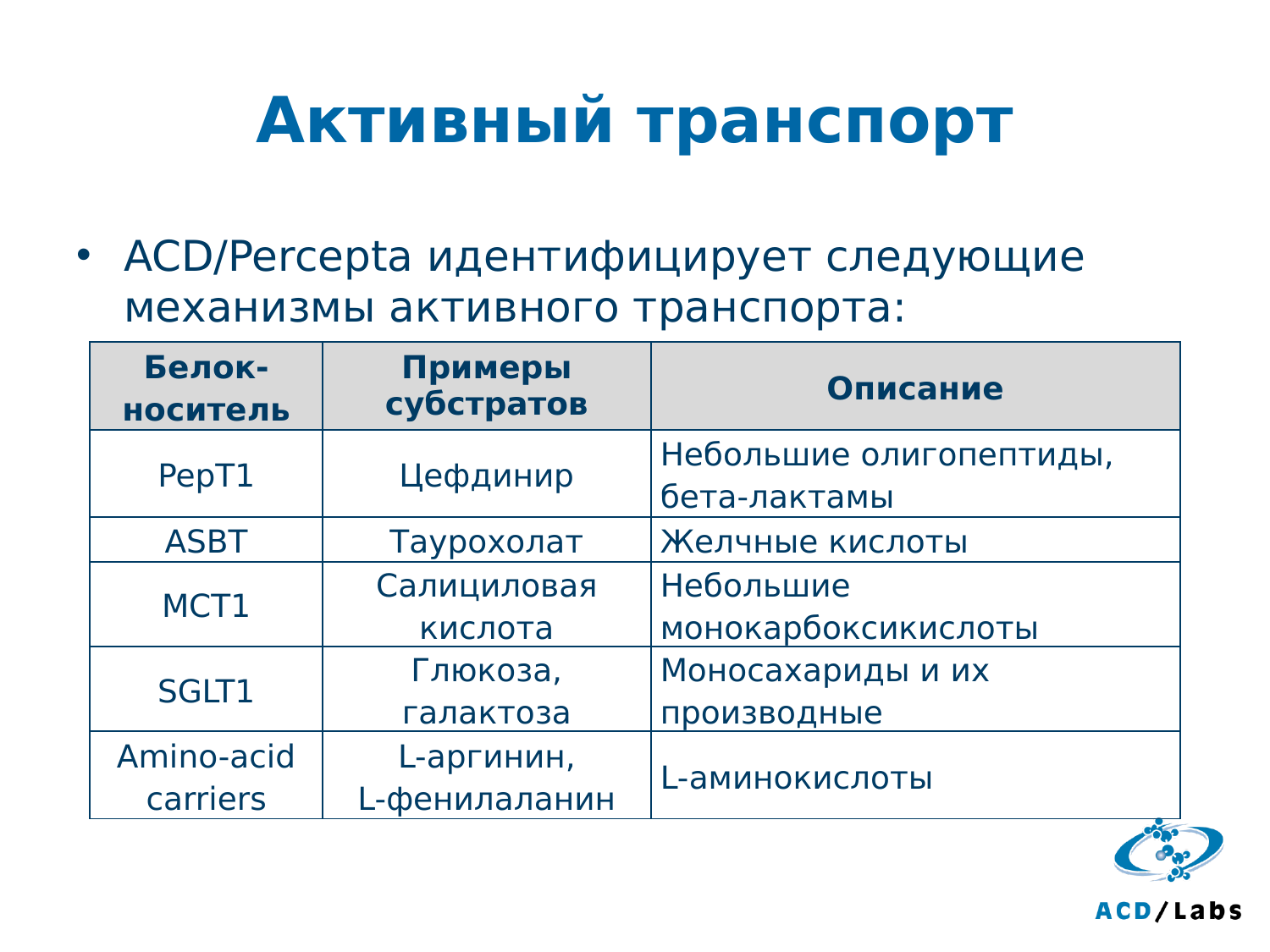

# Активный транспорт
ACD/Percepta идентифицирует следующие механизмы активного транспорта:
| Белок-носитель | Примеры субстратов | Описание |
| --- | --- | --- |
| PepT1 | Цефдинир | Небольшие олигопептиды, бета-лактамы |
| ASBT | Таурохолат | Желчные кислоты |
| MCT1 | Салициловая кислота | Небольшие монокарбоксикислоты |
| SGLT1 | Глюкоза, галактоза | Моносахариды и их производные |
| Amino-acid carriers | L-аргинин, L-фенилаланин | L-аминокислоты |